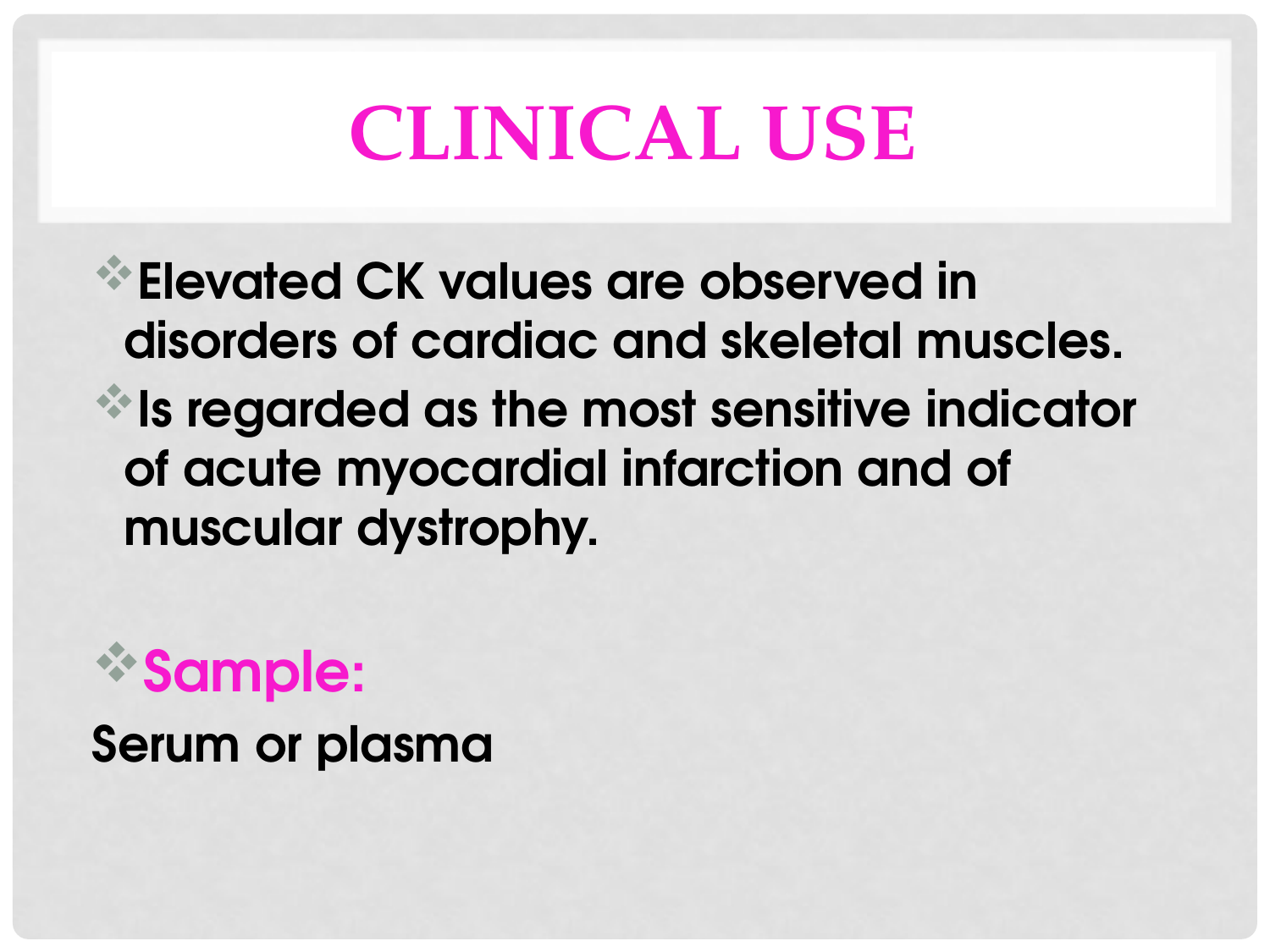

# Clinical use
Elevated CK values are observed in disorders of cardiac and skeletal muscles.
Is regarded as the most sensitive indicator of acute myocardial infarction and of muscular dystrophy.

Sample:
Serum or plasma